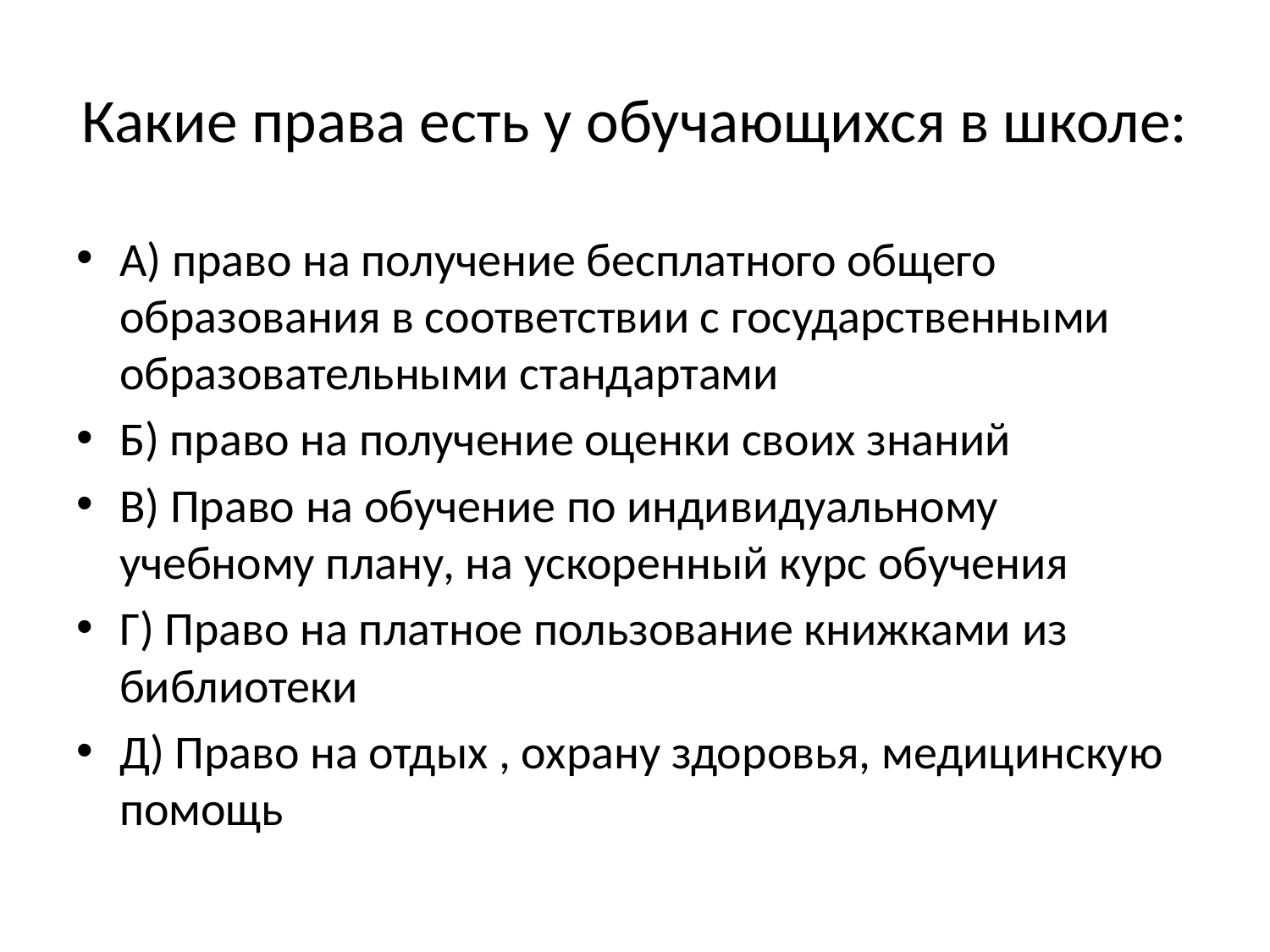

# Какие права есть у обучающихся в школе:
А) право на получение бесплатного общего образования в соответствии с государственными образовательными стандартами
Б) право на получение оценки своих знаний
В) Право на обучение по индивидуальному учебному плану, на ускоренный курс обучения
Г) Право на платное пользование книжками из библиотеки
Д) Право на отдых , охрану здоровья, медицинскую помощь